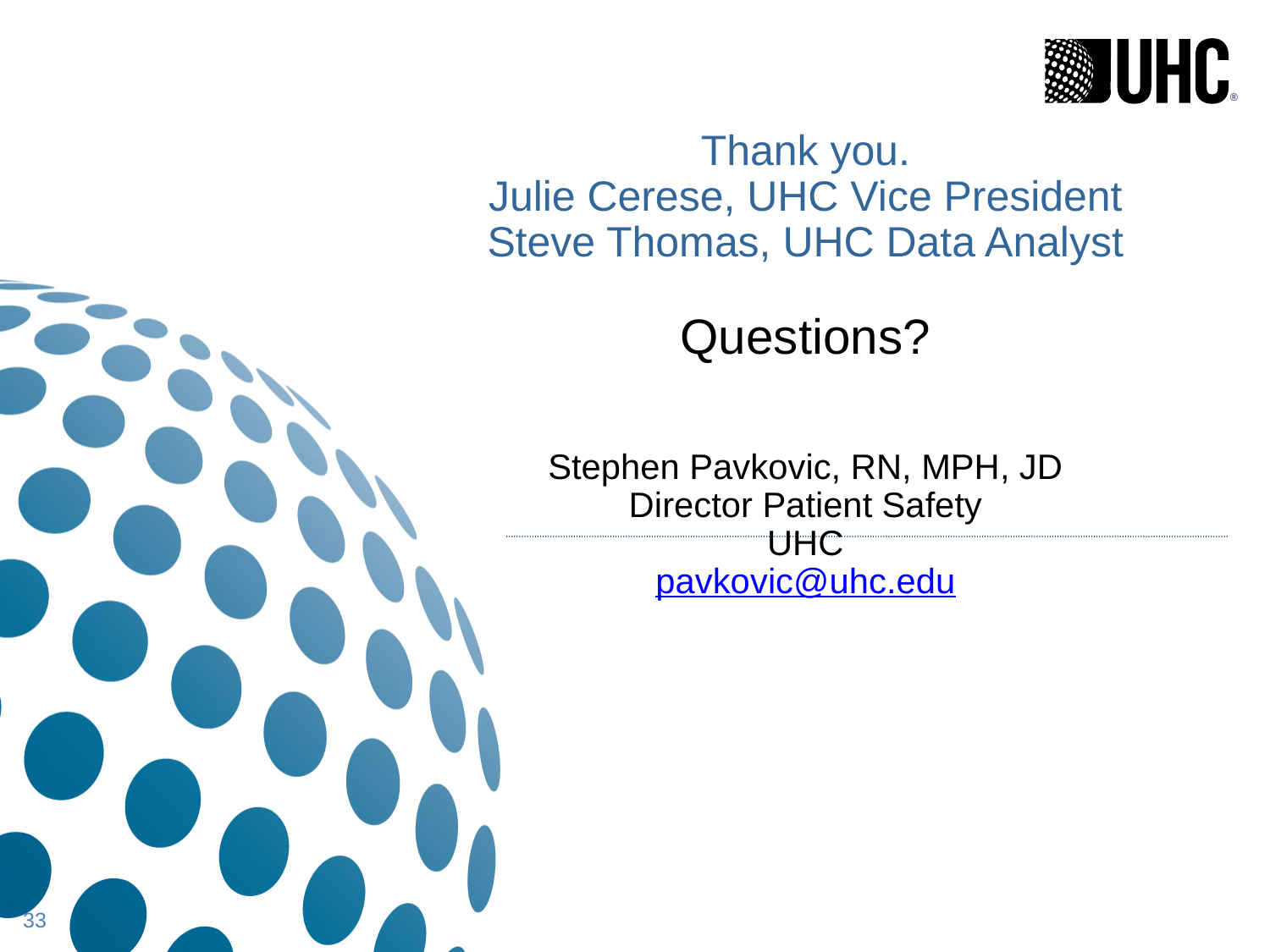

# Thank you. Julie Cerese, UHC Vice President Steve Thomas, UHC Data Analyst Questions? Stephen Pavkovic, RN, MPH, JD Director Patient Safety UHC pavkovic@uhc.edu
33